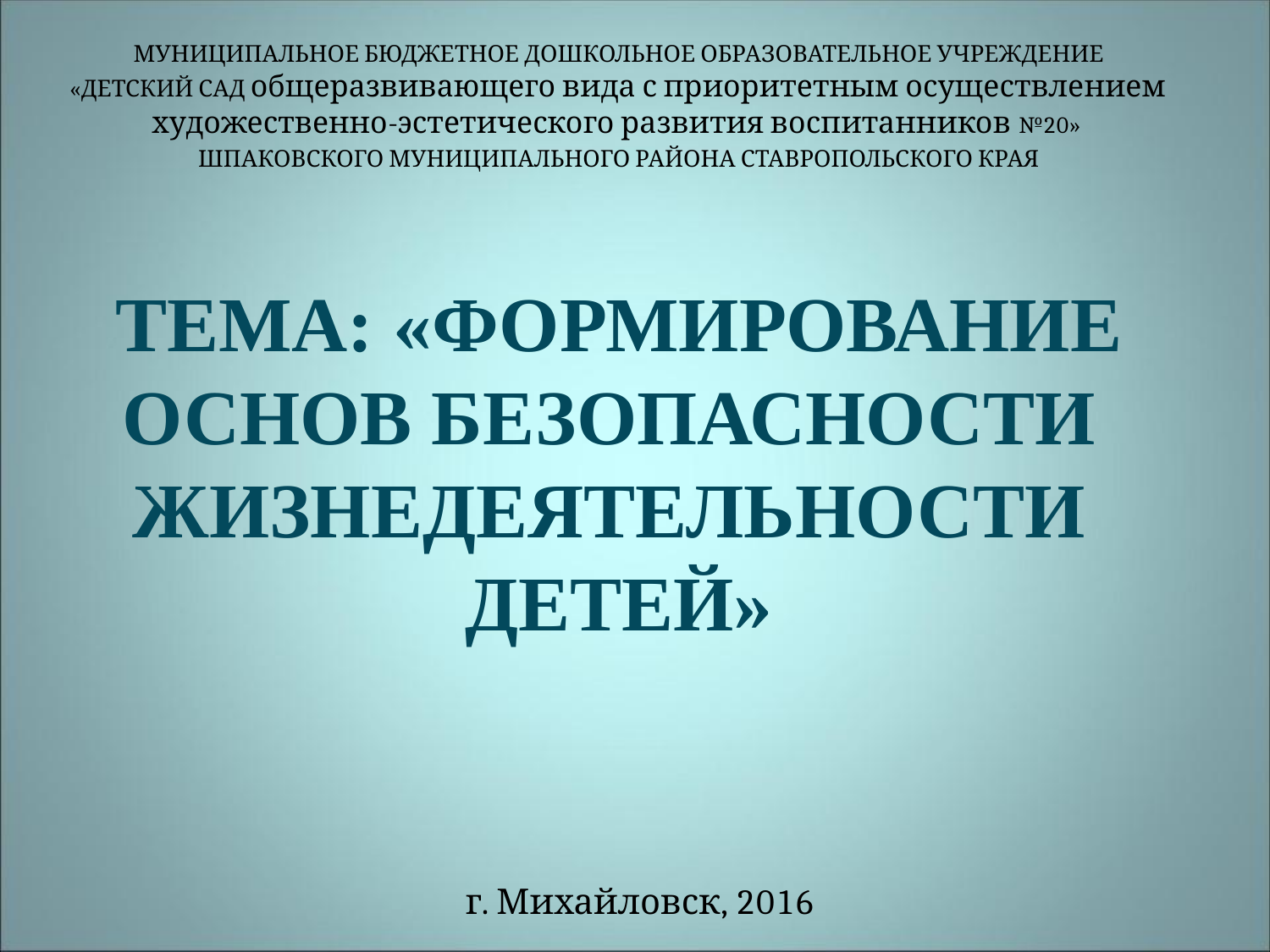

МУНИЦИПАЛЬНОЕ БЮДЖЕТНОЕ ДОШКОЛЬНОЕ ОБРАЗОВАТЕЛЬНОЕ УЧРЕЖДЕНИЕ «ДЕТСКИЙ САД общеразвивающего вида с приоритетным осуществлением художественно-эстетического развития воспитанников №20»
ШПАКОВСКОГО МУНИЦИПАЛЬНОГО РАЙОНА СТАВРОПОЛЬСКОГО КРАЯ
# Тема: «Формирование  основ безопасности  жизнедеятельности  детей»
г. Михайловск, 2016